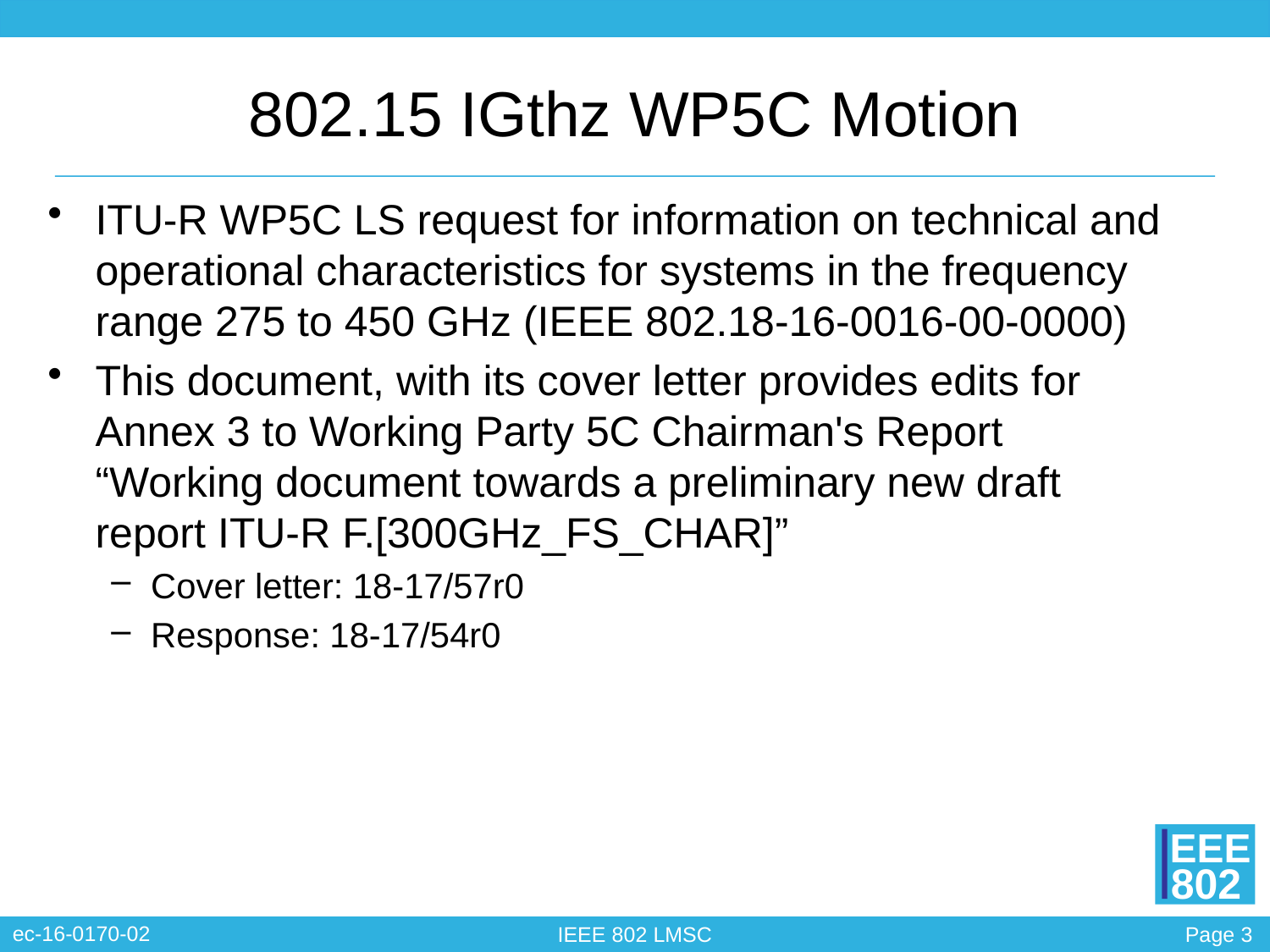

# 802.15 IGthz WP5C Motion
ITU-R WP5C LS request for information on technical and operational characteristics for systems in the frequency range 275 to 450 GHz (IEEE 802.18-16-0016-00-0000)
This document, with its cover letter provides edits for Annex 3 to Working Party 5C Chairman's Report “Working document towards a preliminary new draft report ITU-R F.[300GHz_FS_CHAR]”
Cover letter: 18-17/57r0
Response: 18-17/54r0